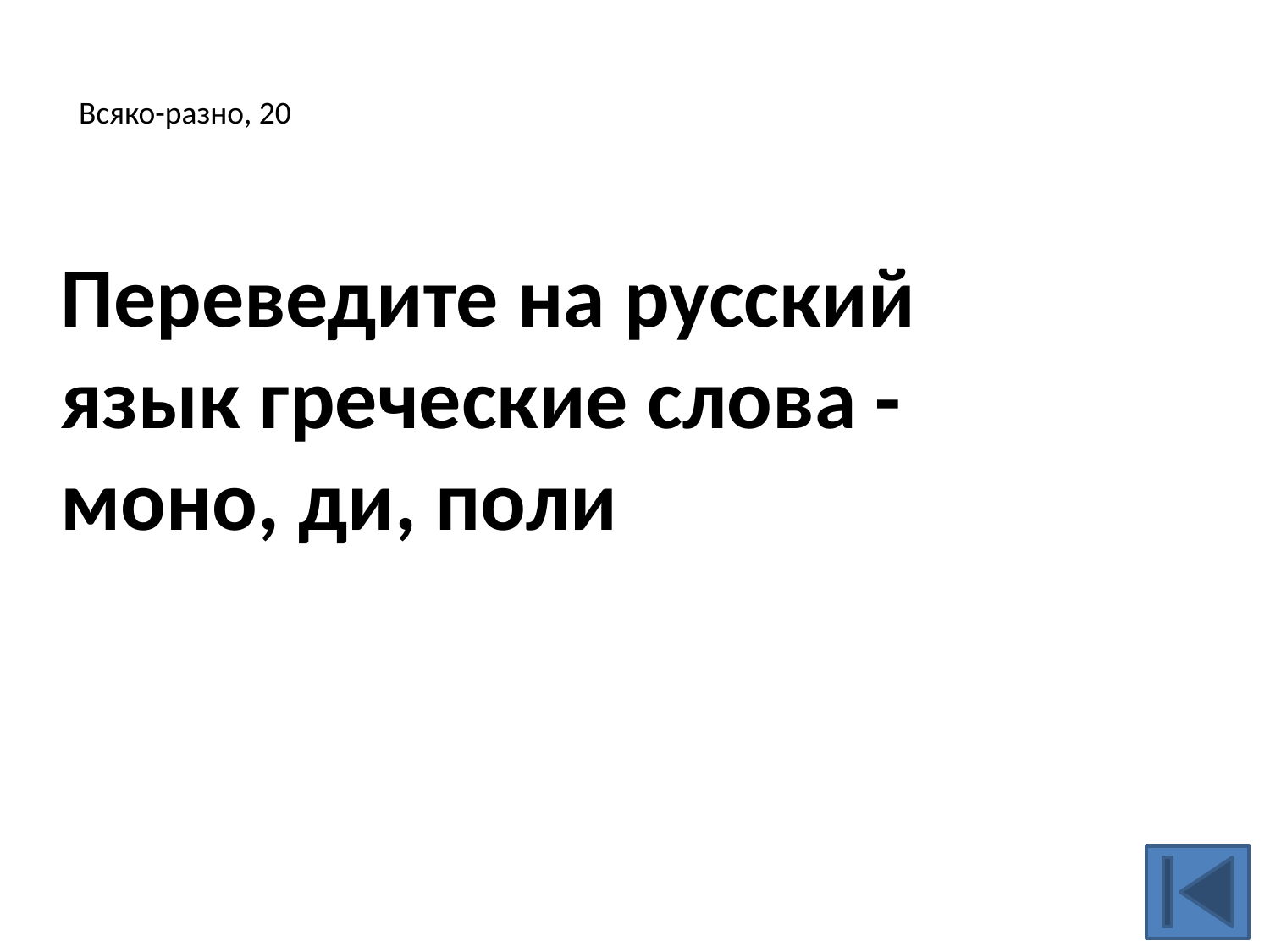

Всяко-разно, 20
Переведите на русский язык греческие слова - моно, ди, поли